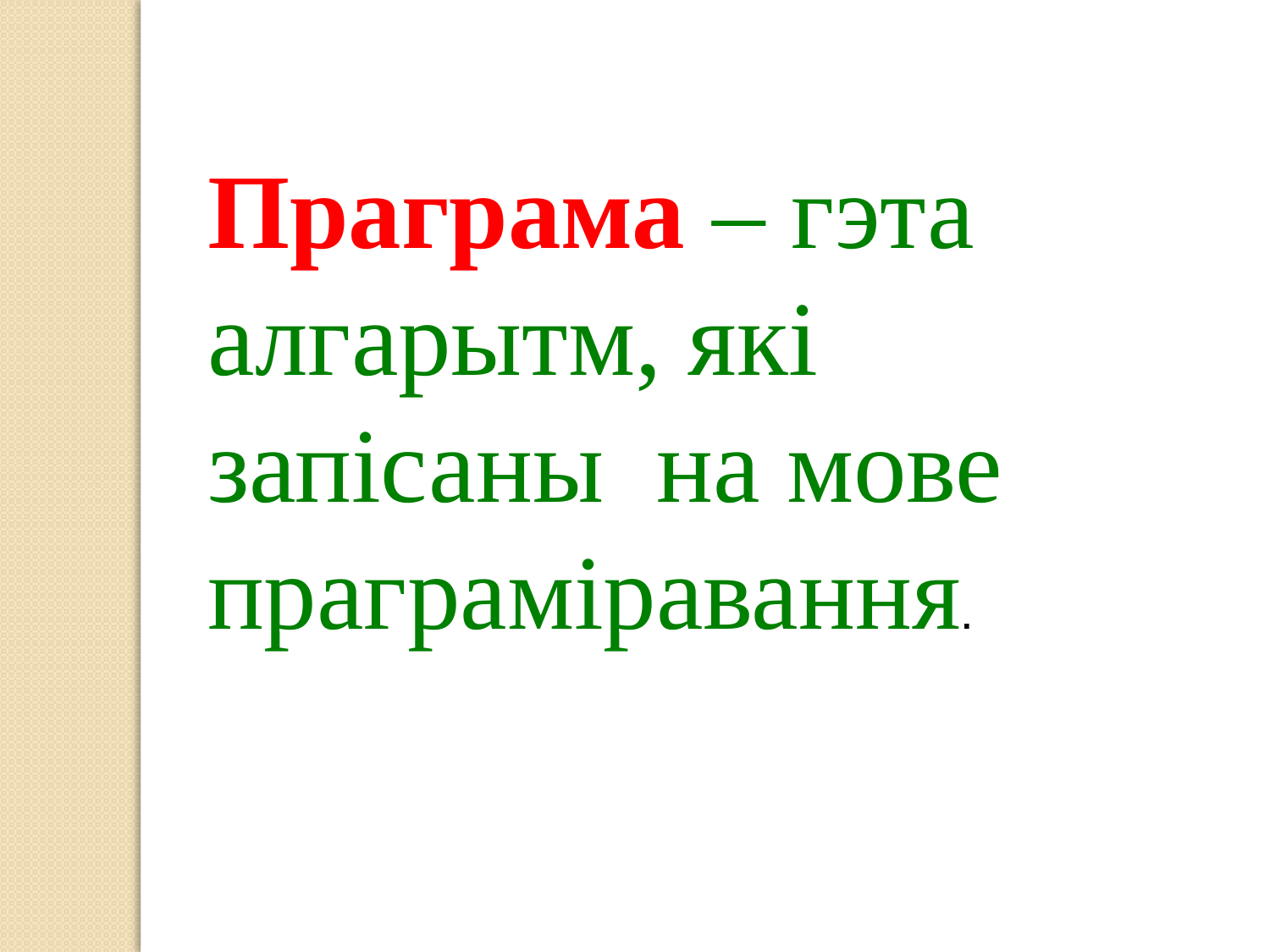

Праграма – гэта алгарытм, які запісаны  на мове праграміравання.